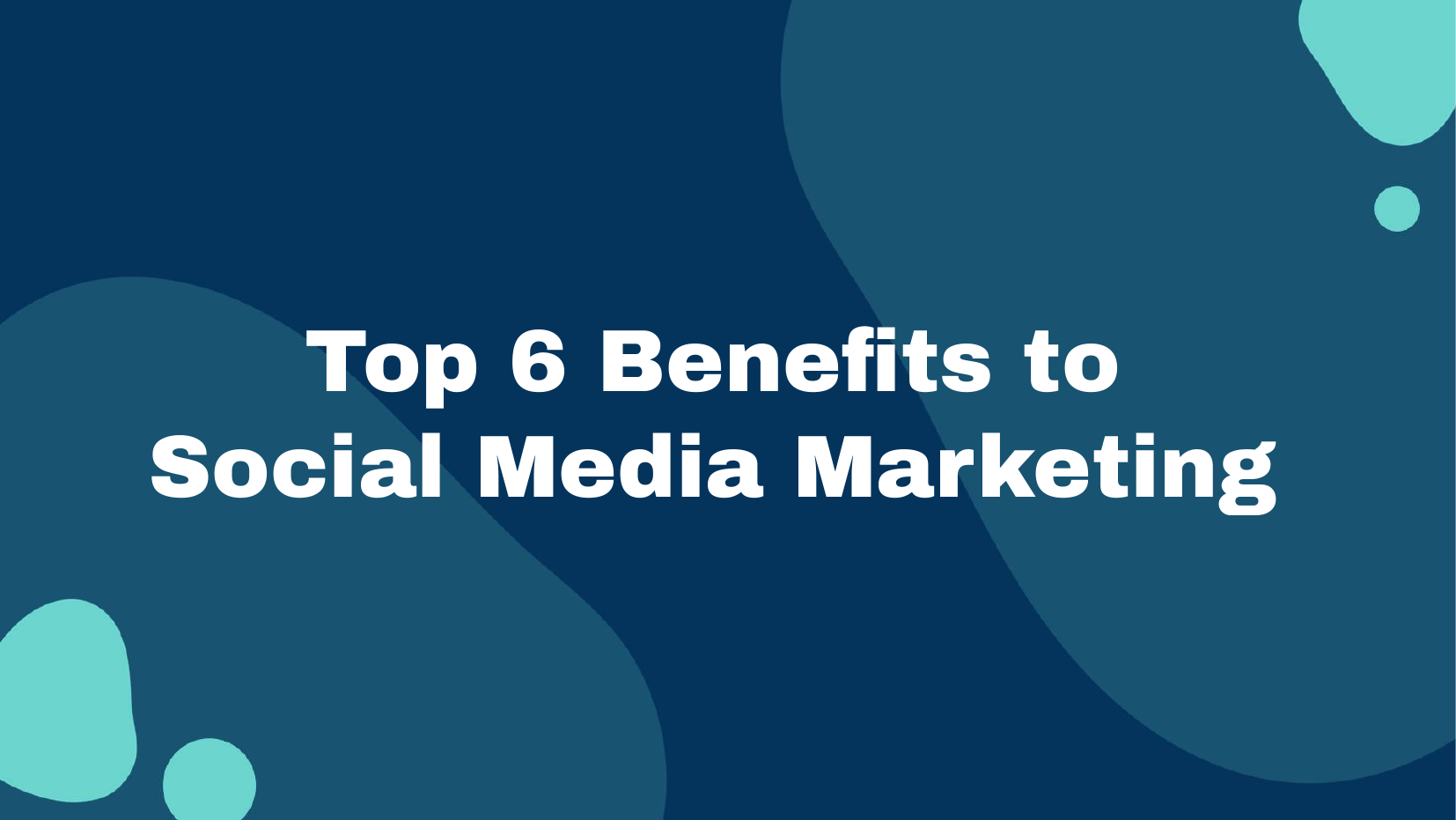

Top 6 Benefits to
Social Media Marketing